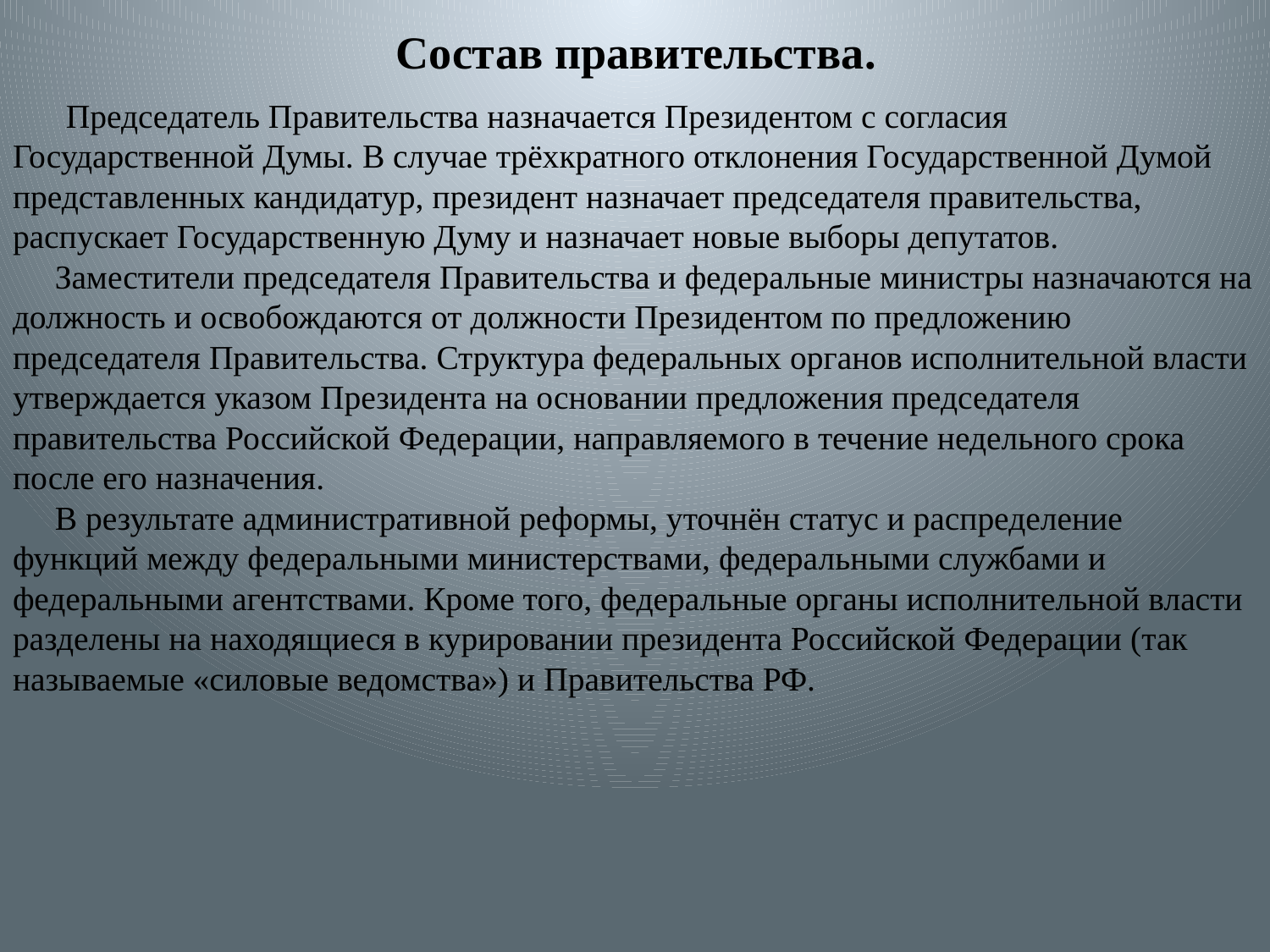

# Состав правительства.
      Председатель Правительства назначается Президентом с согласия Государственной Думы. В случае трёхкратного отклонения Государственной Думой представленных кандидатур, президент назначает председателя правительства, распускает Государственную Думу и назначает новые выборы депутатов.
     Заместители председателя Правительства и федеральные министры назначаются на должность и освобождаются от должности Президентом по предложению председателя Правительства. Структура федеральных органов исполнительной власти утверждается указом Президента на основании предложения председателя правительства Российской Федерации, направляемого в течение недельного срока после его назначения.
     В результате административной реформы, уточнён статус и распределение функций между федеральными министерствами, федеральными службами и федеральными агентствами. Кроме того, федеральные органы исполнительной власти разделены на находящиеся в курировании президента Российской Федерации (так называемые «силовые ведомства») и Правительства РФ.